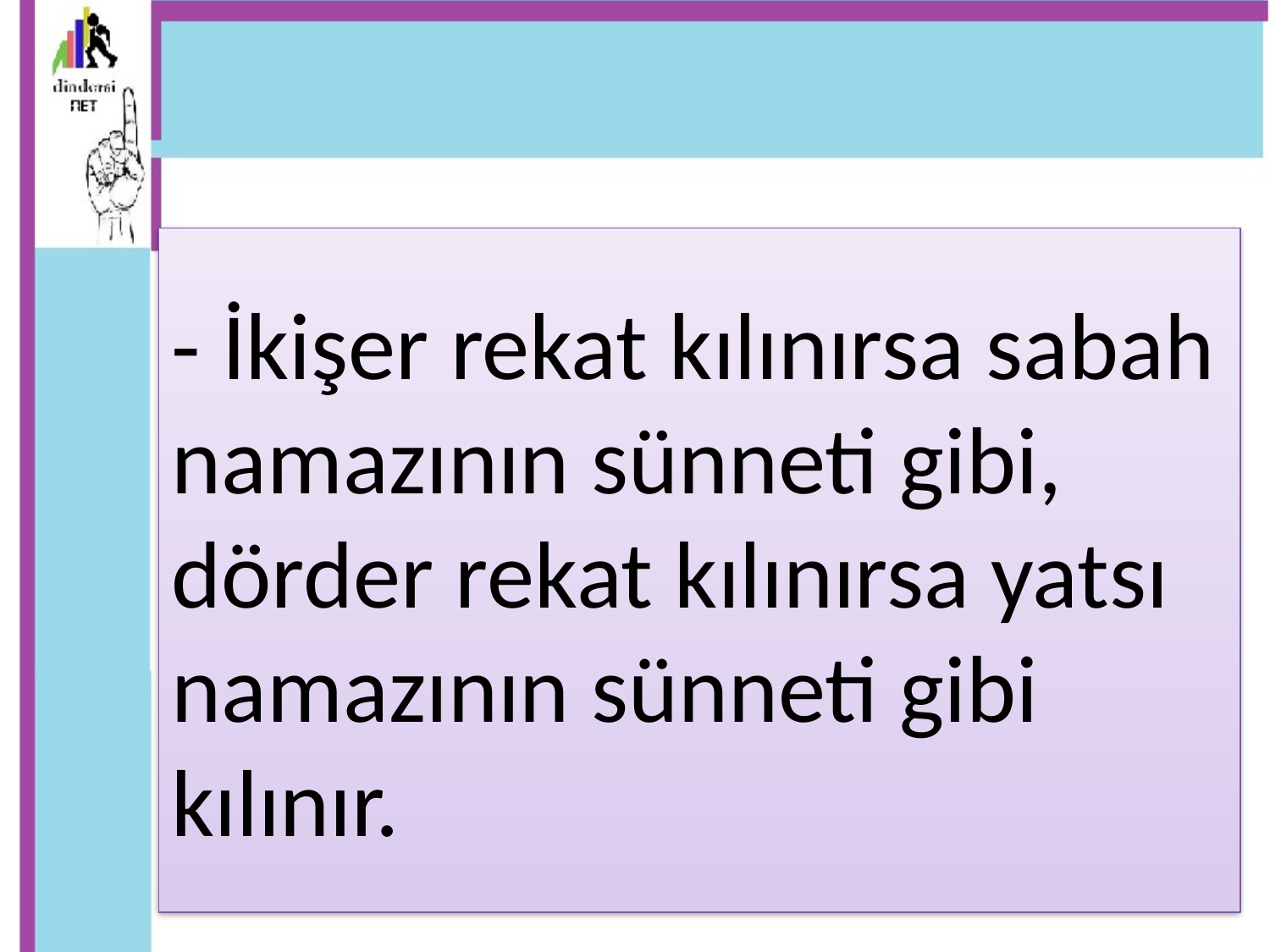

# - İkişer rekat kılınırsa sabah namazının sünneti gibi, dörder rekat kılınırsa yatsı namazının sünneti gibi kılınır.